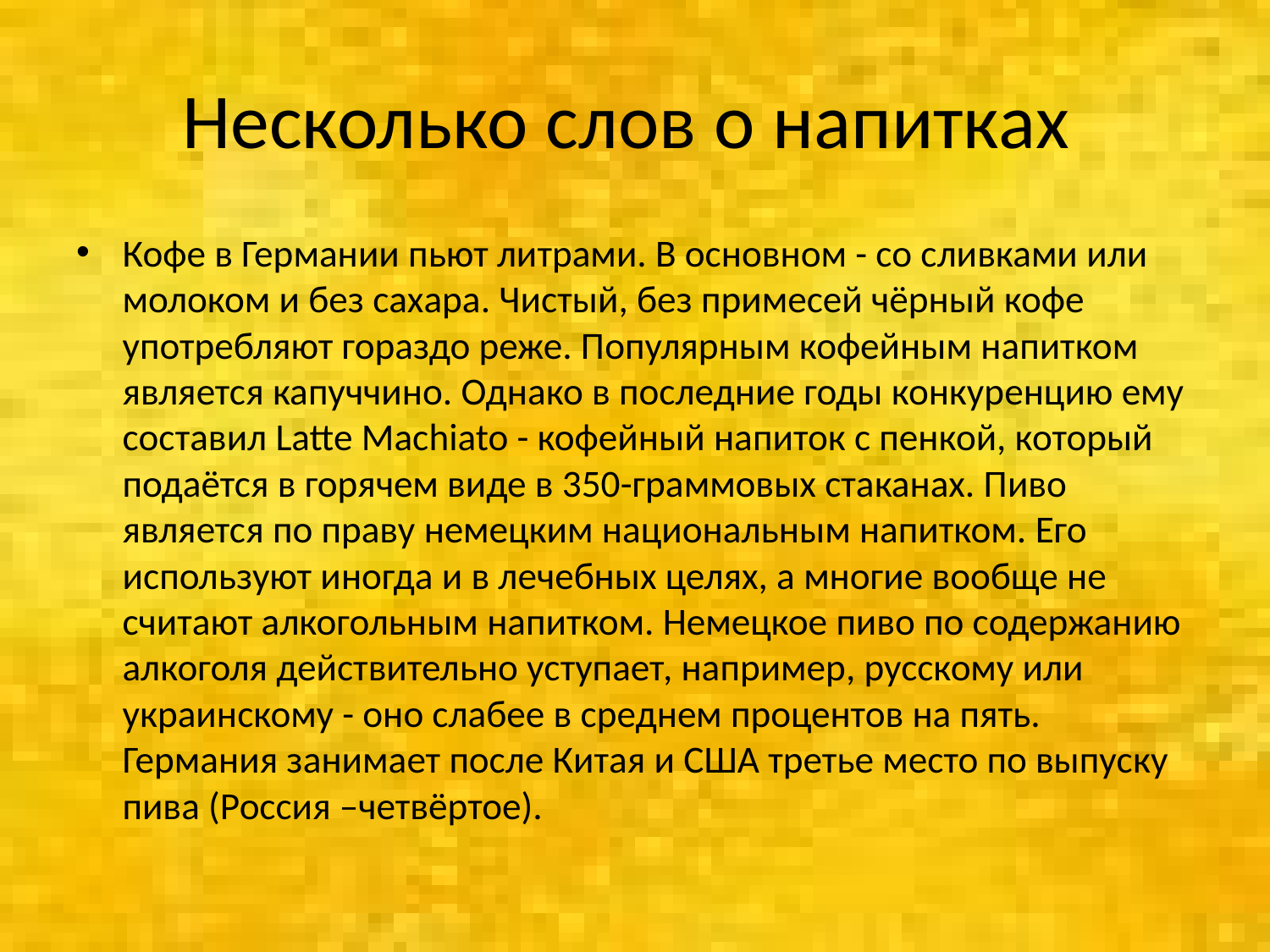

# Несколько слов о напитках
Кофе в Германии пьют литрами. В основном - со сливками или молоком и без сахара. Чистый, без примесей чёрный кофе употребляют гораздо реже. Популярным кофейным напитком является капуччино. Однако в последние годы конкуренцию ему составил Latte Machiato - кофейный напиток с пенкой, который подаётся в горячем виде в 350-граммовых стаканах. Пиво является по праву немецким национальным напитком. Его используют иногда и в лечебных целях, а многие вообще не считают алкогольным напитком. Немецкое пиво по содержанию алкоголя действительно уступает, например, русскому или украинскому - оно слабее в среднем процентов на пять.
Германия занимает после Китая и США третье место по выпуску пива (Россия –четвёртое).